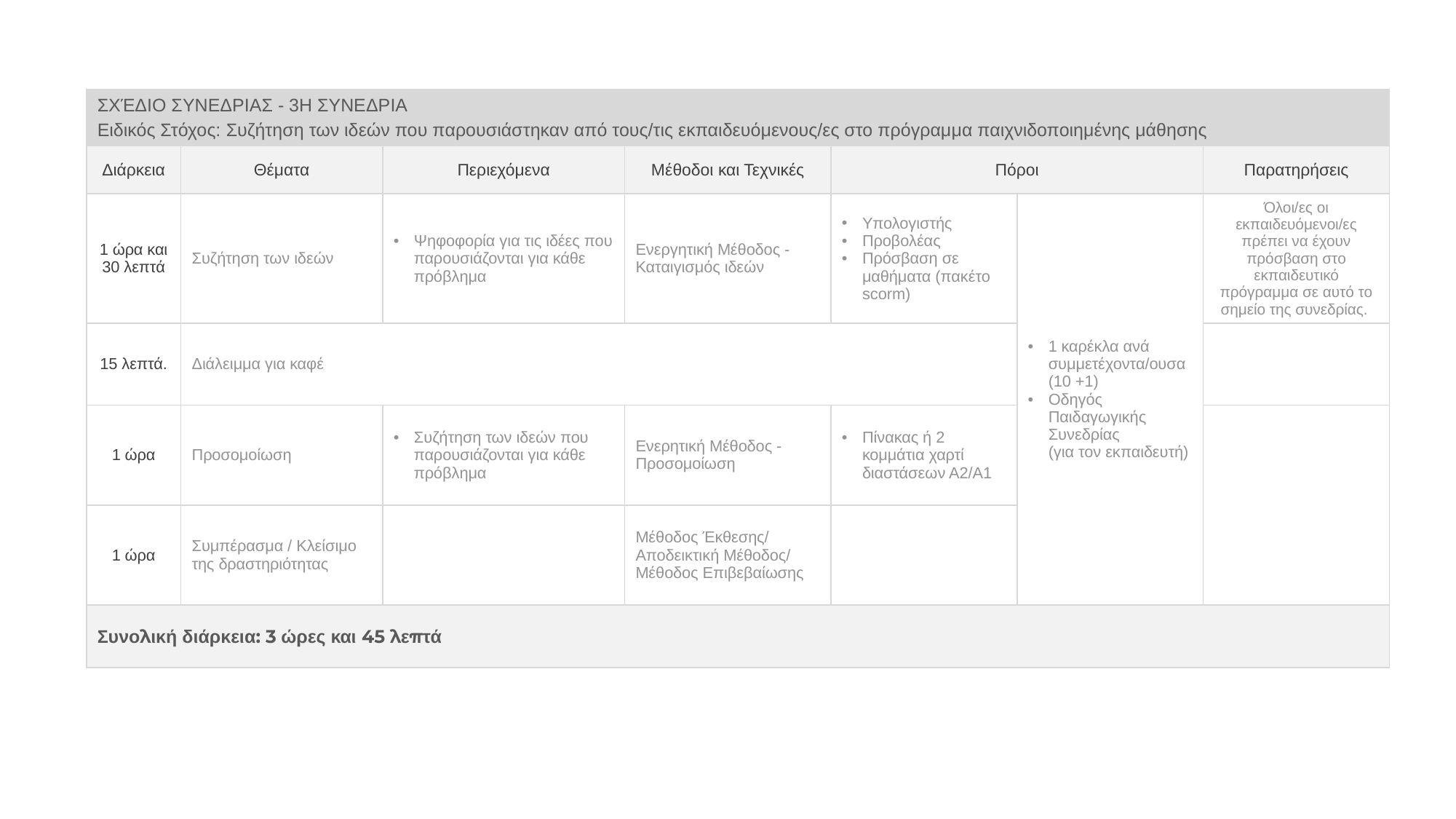

| ΣΧΈΔΙΟ ΣΥΝΕΔΡΙΑΣ - 3Η ΣΥΝΕΔΡΙΑ Ειδικός Στόχος: Συζήτηση των ιδεών που παρουσιάστηκαν από τους/τις εκπαιδευόμενους/ες στο πρόγραμμα παιχνιδοποιημένης μάθησης |  |  |  |  |  |  |
| --- | --- | --- | --- | --- | --- | --- |
| Διάρκεια | Θέματα | Περιεχόμενα | Μέθοδοι και Τεχνικές | Πόροι |  | Παρατηρήσεις |
| 1 ώρα και 30 λεπτά | Συζήτηση των ιδεών | Ψηφοφορία για τις ιδέες που παρουσιάζονται για κάθε πρόβλημα | Ενεργητική Μέθοδος - Καταιγισμός ιδεών | Υπολογιστής Προβολέας Πρόσβαση σε μαθήματα (πακέτο scorm) | 1 καρέκλα ανά συμμετέχοντα/ουσα (10 +1) Οδηγός Παιδαγωγικής Συνεδρίας (για τον εκπαιδευτή) | Όλοι/ες οι εκπαιδευόμενοι/ες πρέπει να έχουν πρόσβαση στο εκπαιδευτικό πρόγραμμα σε αυτό το σημείο της συνεδρίας. |
| 15 λεπτά. | Διάλειμμα για καφέ |  |  |  |  |  |
| 1 ώρα | Προσομοίωση | Συζήτηση των ιδεών που παρουσιάζονται για κάθε πρόβλημα | Ενερητική Μέθοδος - Προσομοίωση | Πίνακας ή 2 κομμάτια χαρτί διαστάσεων Α2/Α1 |  |  |
| 1 ώρα | Συμπέρασμα / Κλείσιμο της δραστηριότητας |  | Μέθοδος Έκθεσης/ Αποδεικτική Μέθοδος/ Μέθοδος Επιβεβαίωσης |  |  |  |
| Συνολική διάρκεια: 3 ώρες και 45 λεπτά |  |  |  |  |  |  |